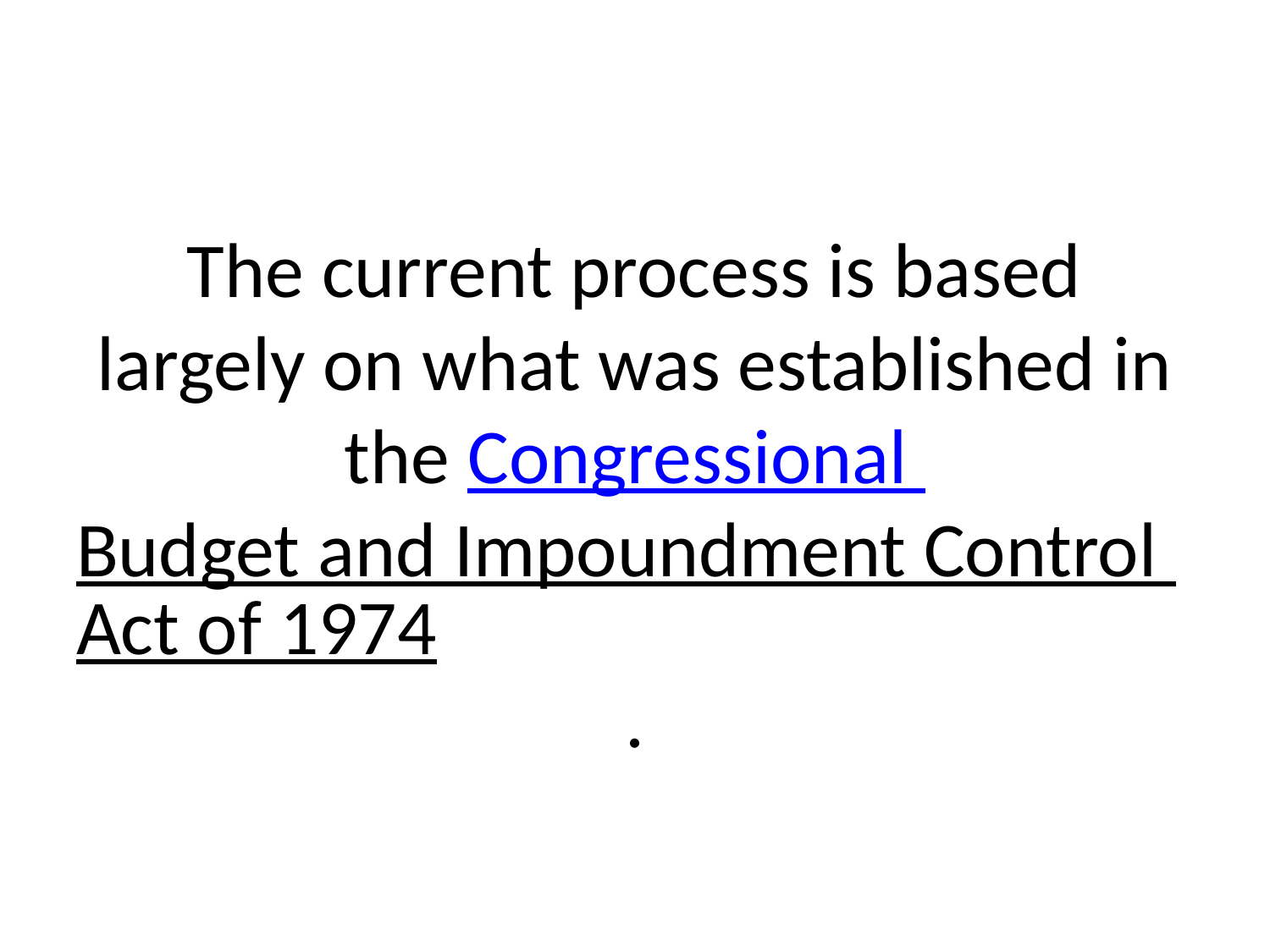

# The current process is based largely on what was established in the Congressional Budget and Impoundment Control Act of 1974.